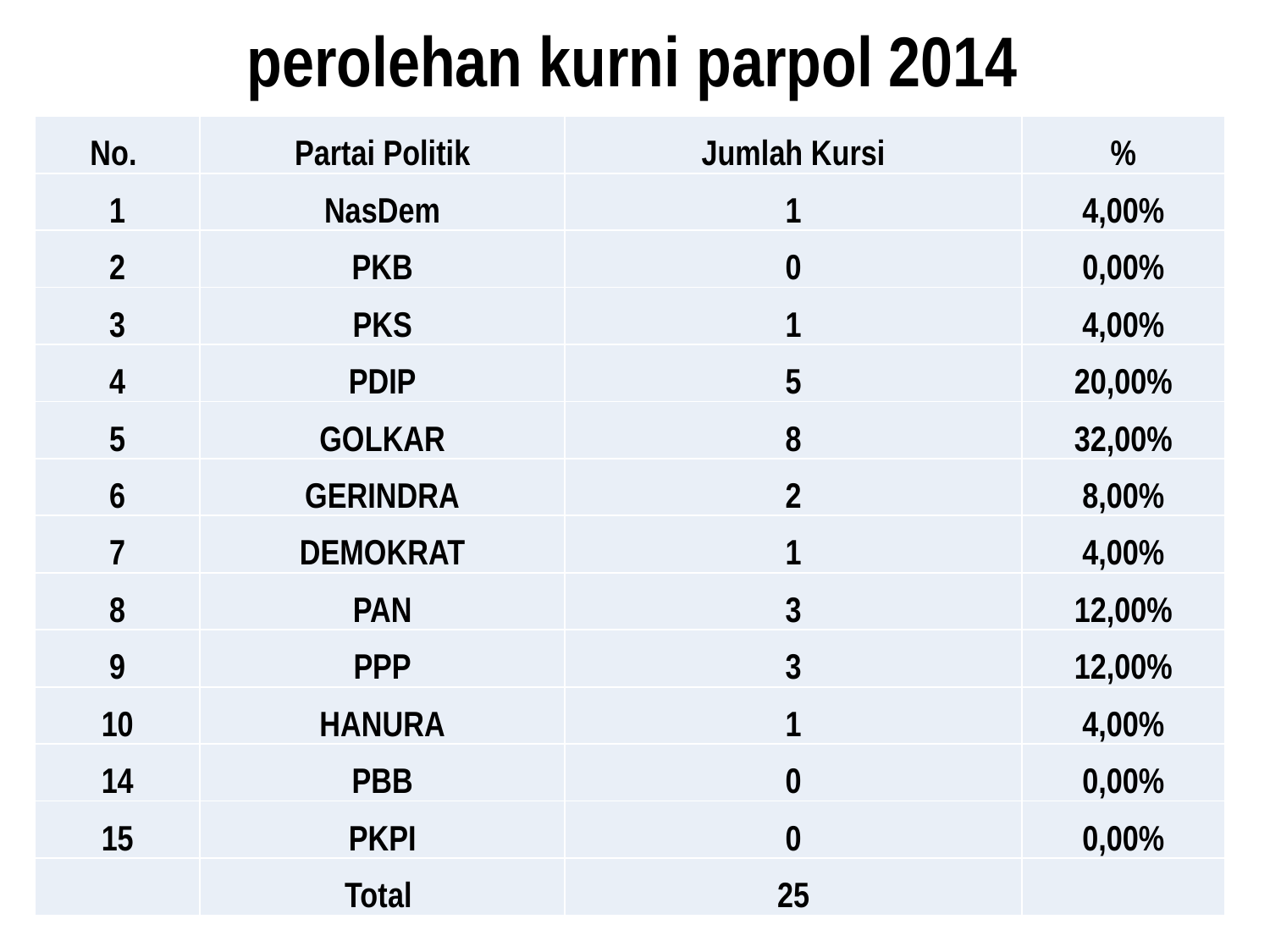

# perolehan kurni parpol 2014
| No. | Partai Politik | Jumlah Kursi | % |
| --- | --- | --- | --- |
| 1 | NasDem | 1 | 4,00% |
| 2 | PKB | 0 | 0,00% |
| 3 | PKS | 1 | 4,00% |
| 4 | PDIP | 5 | 20,00% |
| 5 | GOLKAR | 8 | 32,00% |
| 6 | GERINDRA | 2 | 8,00% |
| 7 | DEMOKRAT | 1 | 4,00% |
| 8 | PAN | 3 | 12,00% |
| 9 | PPP | 3 | 12,00% |
| 10 | HANURA | 1 | 4,00% |
| 14 | PBB | 0 | 0,00% |
| 15 | PKPI | 0 | 0,00% |
|  | Total | 25 |  |